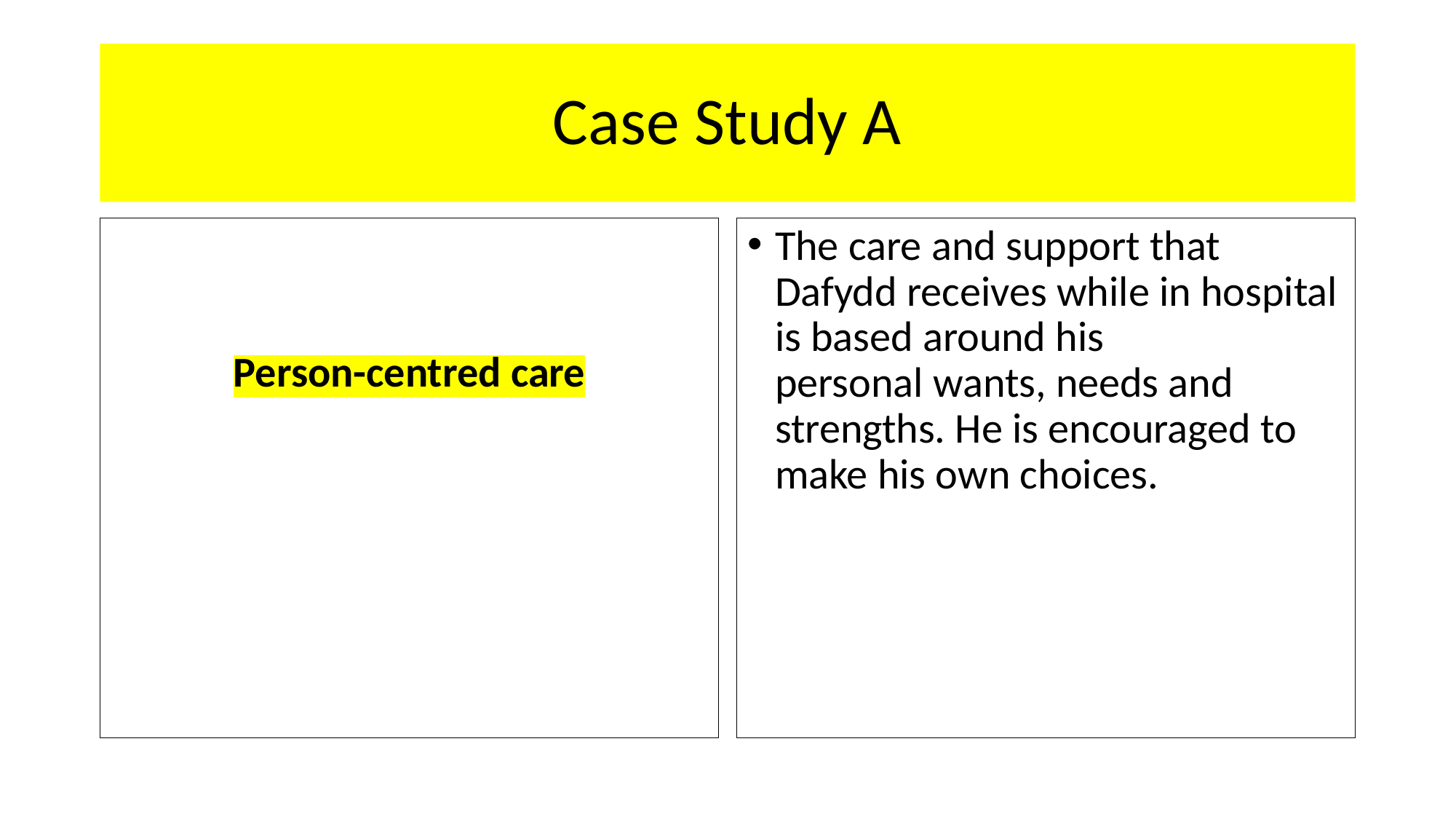

# Case Study A

Person-centred care
The care and support that Dafydd receives while in hospital is based around his personal wants, needs and strengths. He is encouraged to make his own choices.